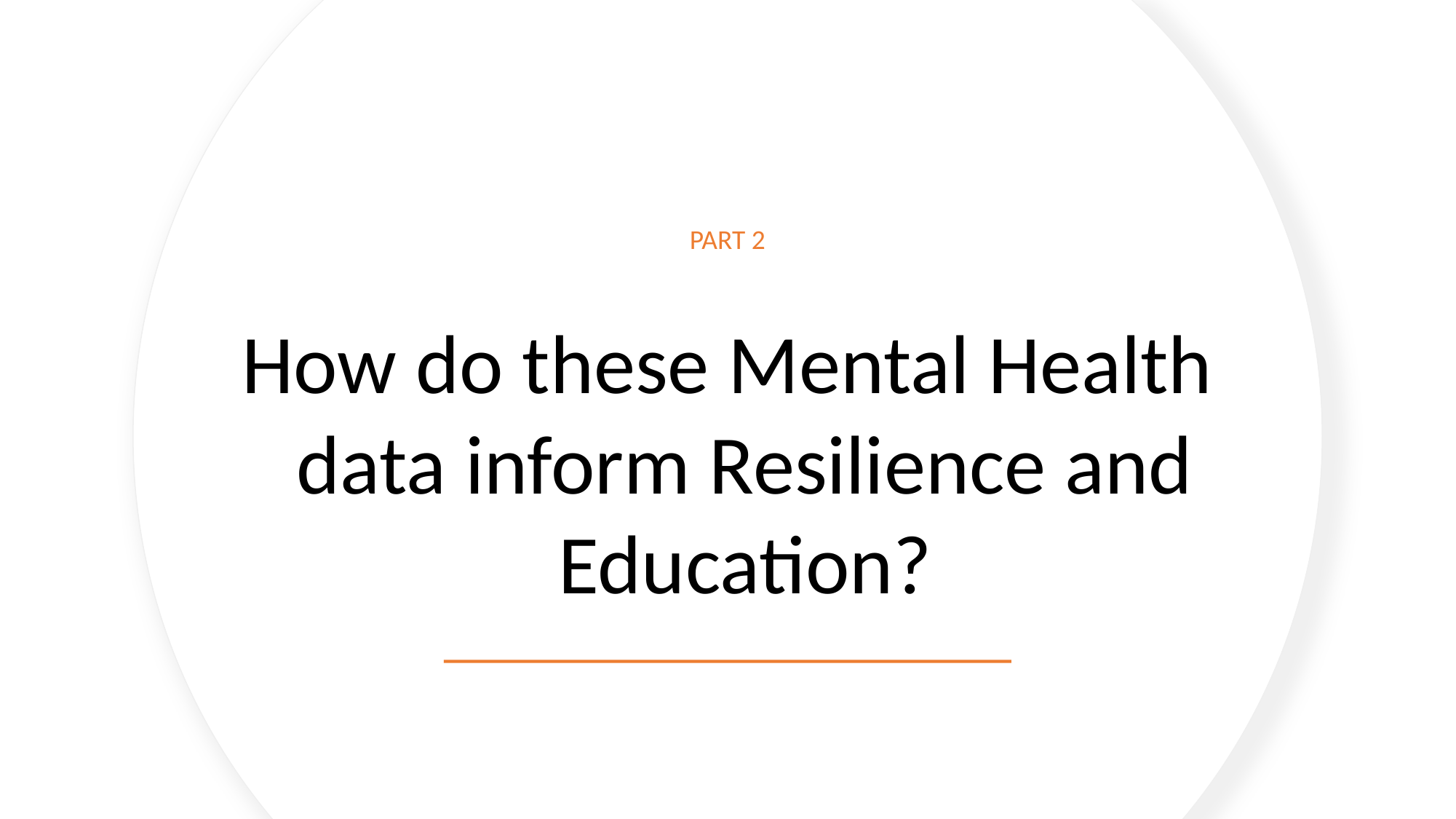

PART 2
# How do these Mental Health data inform Resilience and Education?